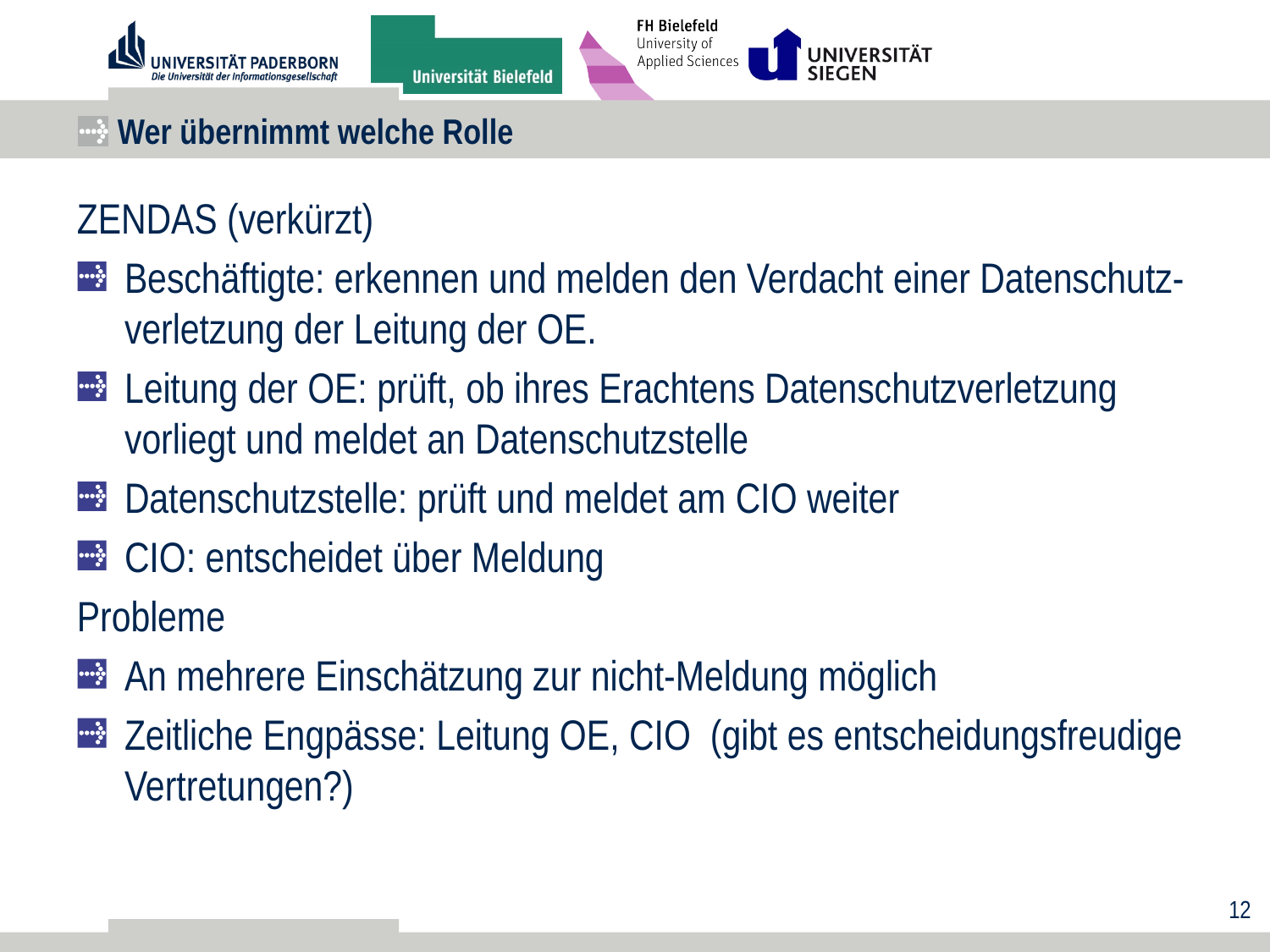

# Wer übernimmt welche Rolle
ZENDAS (verkürzt)
Beschäftigte: erkennen und melden den Verdacht einer Datenschutz-verletzung der Leitung der OE.
Leitung der OE: prüft, ob ihres Erachtens Datenschutzverletzung vorliegt und meldet an Datenschutzstelle
Datenschutzstelle: prüft und meldet am CIO weiter
CIO: entscheidet über Meldung
Probleme
An mehrere Einschätzung zur nicht-Meldung möglich
Zeitliche Engpässe: Leitung OE, CIO  (gibt es entscheidungsfreudige Vertretungen?)

12